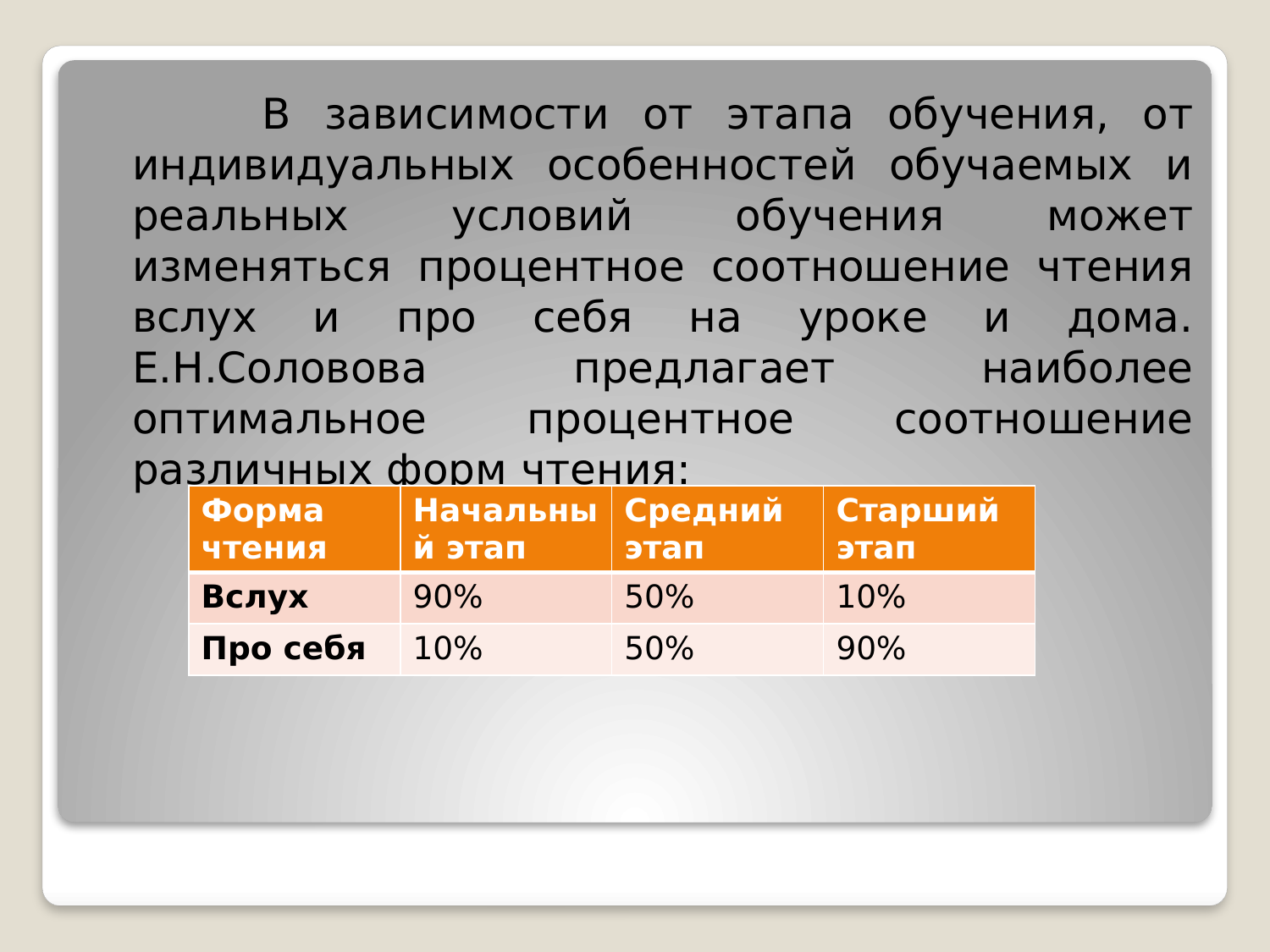

В зависимости от этапа обучения, от индивидуальных особенностей обучаемых и реальных условий обучения может изменяться процентное соотношение чтения вслух и про себя на уроке и дома. Е.Н.Соловова предлагает наиболее оптимальное процентное соотношение различных форм чтения:

| Форма чтения | Начальный этап | Средний этап | Старший этап |
| --- | --- | --- | --- |
| Вслух | 90% | 50% | 10% |
| Про себя | 10% | 50% | 90% |